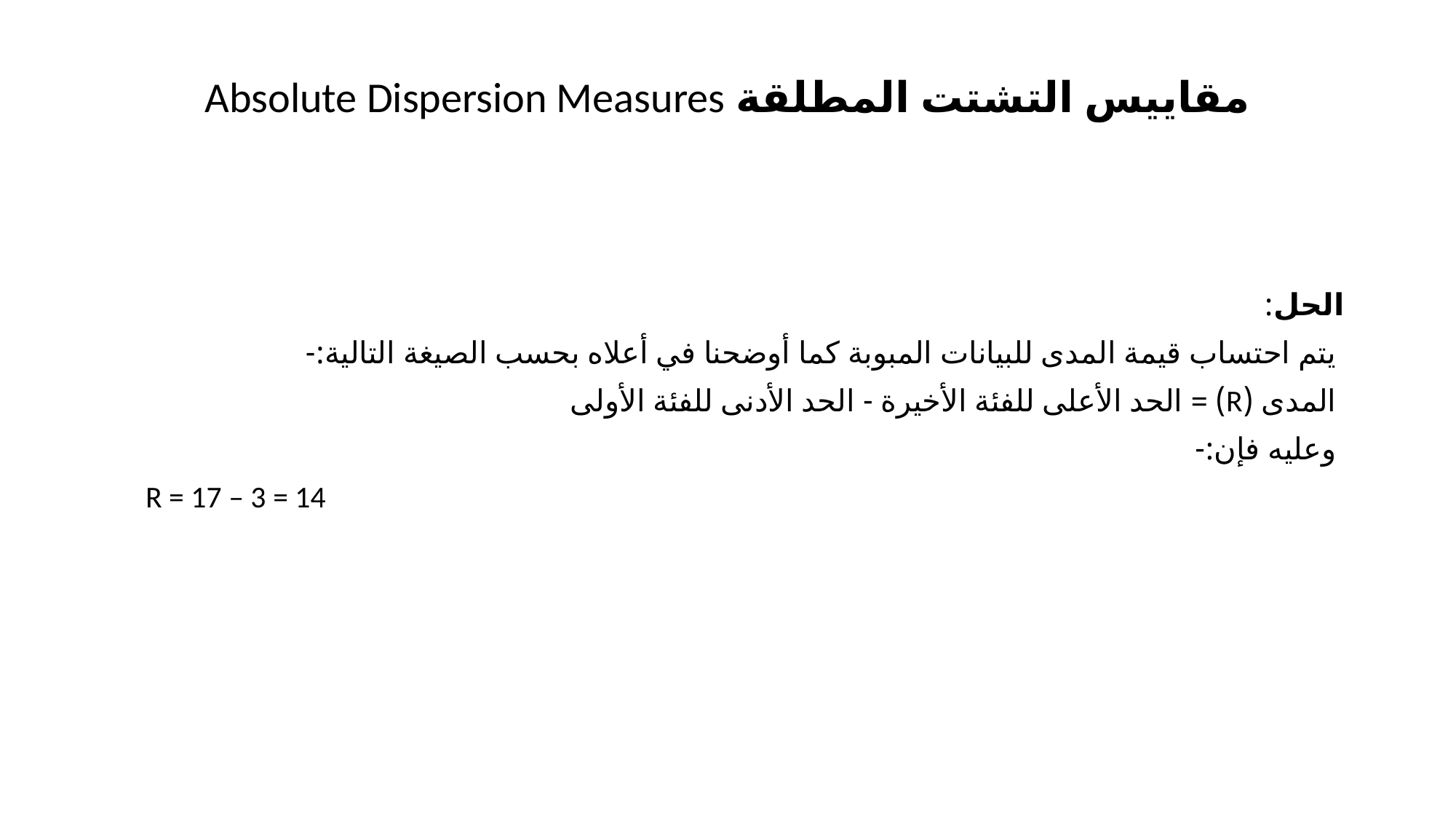

# مقاييس التشتت المطلقة Absolute Dispersion Measures

الحل:
 يتم احتساب قيمة المدى للبيانات المبوبة كما أوضحنا في أعلاه بحسب الصيغة التالية:-
 المدى (R) = الحد الأعلى للفئة الأخيرة - الحد الأدنى للفئة الأولى
 وعليه فإن:-
     R = 17 – 3 = 14